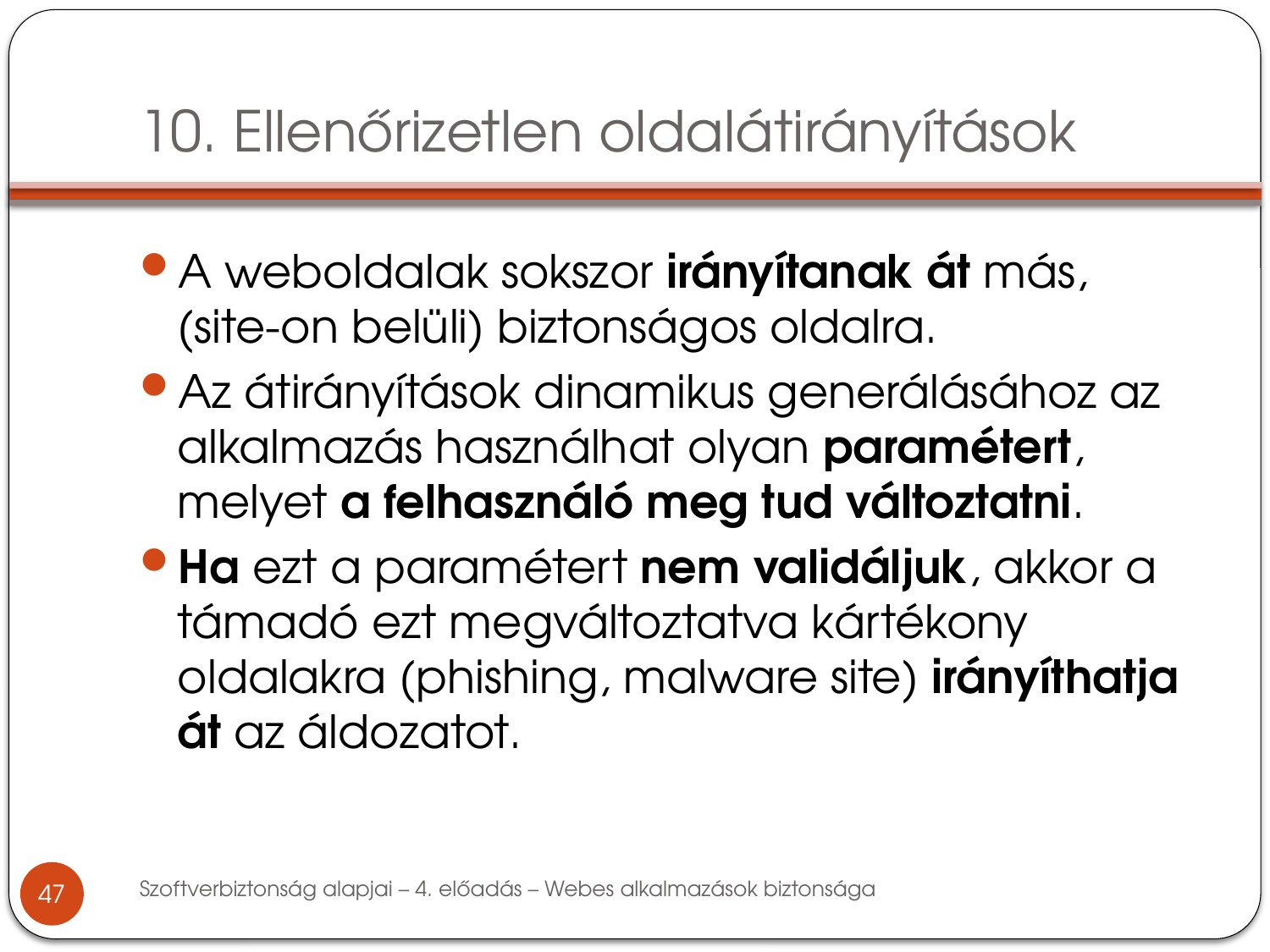

# 10. Ellenőrizetlen oldalátirányítások
A weboldalak sokszor irányítanak át más, (site-on belüli) biztonságos oldalra.
Az átirányítások dinamikus generálásához az alkalmazás használhat olyan paramétert, melyet a felhasználó meg tud változtatni.
Ha ezt a paramétert nem validáljuk, akkor a támadó ezt megváltoztatva kártékony oldalakra (phishing, malware site) irányíthatja át az áldozatot.
Szoftverbiztonság alapjai – 4. előadás – Webes alkalmazások biztonsága
47